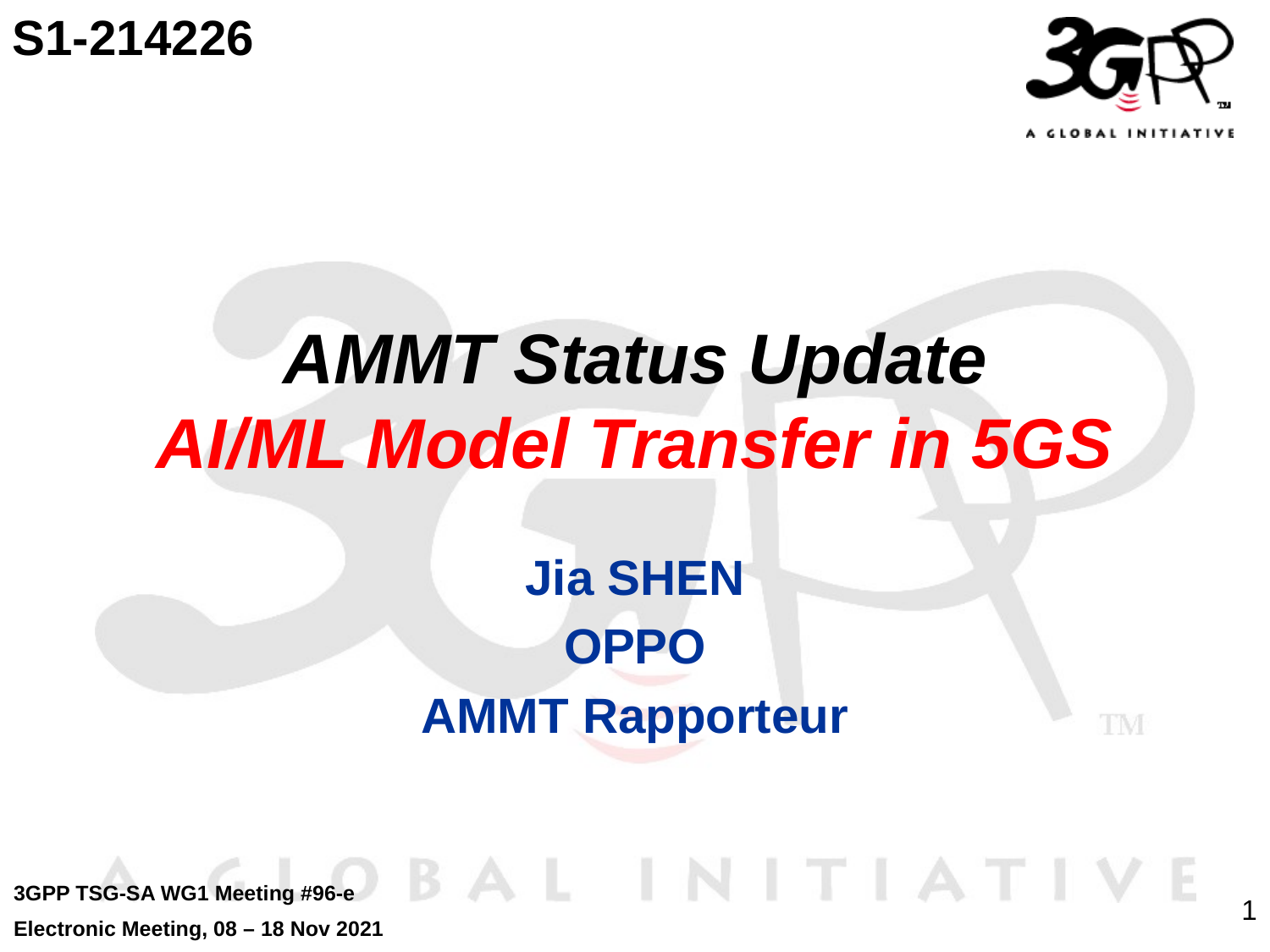

S1-214226
# AMMT Status Update AI/ML Model Transfer in 5GS
Jia SHEN
OPPO
AMMT Rapporteur
3GPP TSG-SA WG1 Meeting #96-e
Electronic Meeting, 08 – 18 Nov 2021
1